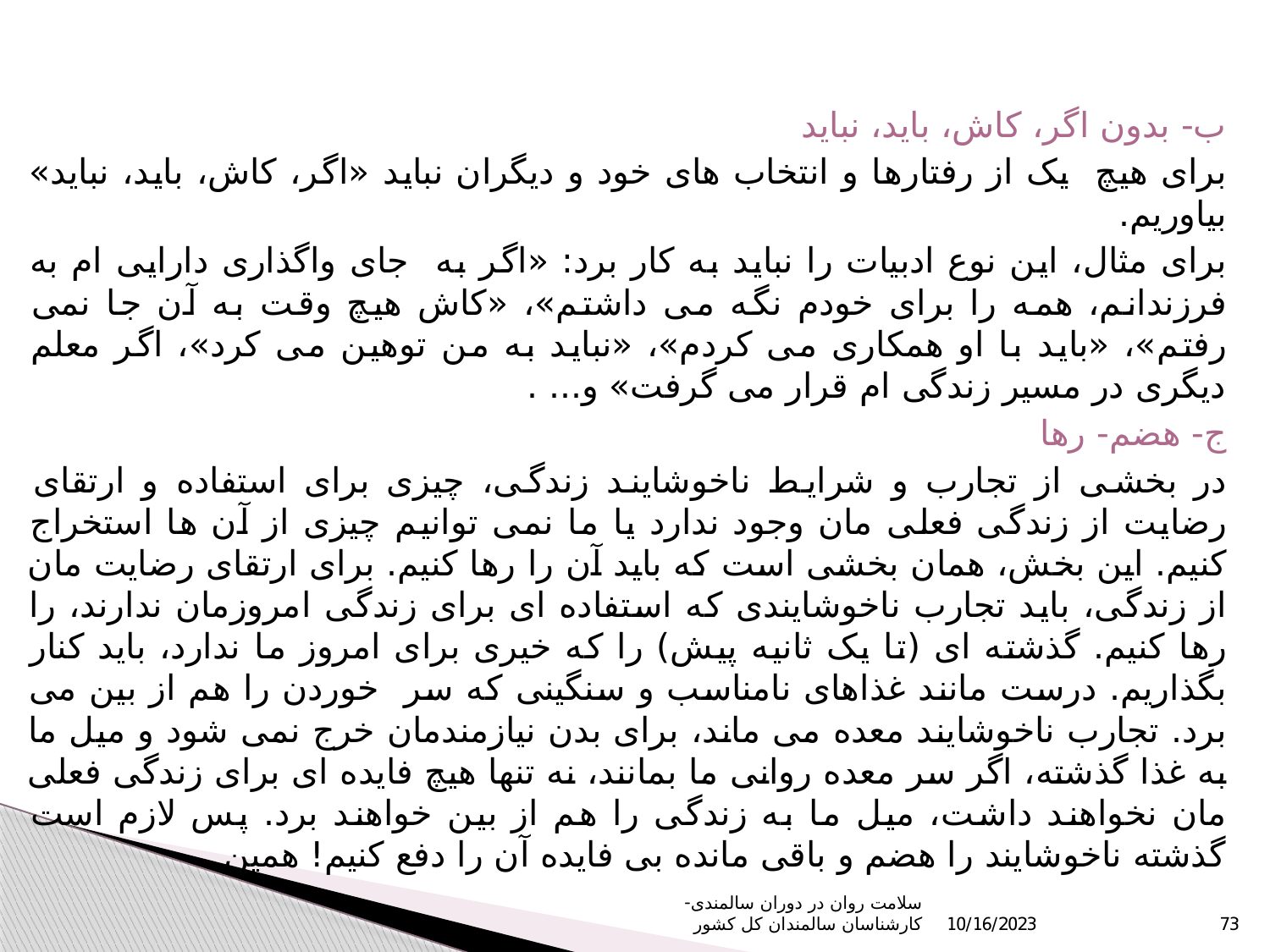

ب- بدون اگر، کاش، باید، نباید
برای هیچ  یک از رفتارها و انتخاب های خود و دیگران نباید «اگر، کاش، باید، نباید» بیاوریم.
برای مثال، این نوع ادبیات را نباید به کار برد: «اگر به  جای واگذاری دارایی ام به فرزندانم، همه را برای خودم نگه می داشتم»، «کاش هیچ وقت به آن جا نمی رفتم»، «باید با او همکاری می کردم»، «نباید به من توهین می کرد»، اگر معلم دیگری در مسیر زندگی ام قرار می گرفت» و... .
ج- هضم- رها
در بخشی از تجارب و شرایط ناخوشایند زندگی، چیزی برای استفاده و ارتقای رضایت از زندگی فعلی مان وجود ندارد یا ما نمی توانیم چیزی از آن ها استخراج کنیم. این بخش، همان بخشی است که باید آن را رها کنیم. برای ارتقای رضایت مان از زندگی، باید تجارب ناخوشایندی که استفاده ای برای زندگی امروزمان ندارند، را رها کنیم. گذشته ای (تا یک ثانیه پیش) را که خیری برای امروز ما ندارد، باید کنار بگذاریم. درست مانند غذاهای نامناسب و سنگینی که سر  خوردن را هم از بین می برد. تجارب ناخوشایند معده می ماند، برای بدن نیازمندمان خرج نمی شود و میل ما به غذا گذشته، اگر سر معده روانی ما بمانند، نه تنها هیچ فایده ای برای زندگی فعلی مان نخواهند داشت، میل ما به زندگی را هم از بین خواهند برد. پس لازم است گذشته ناخوشایند را هضم و باقی مانده بی فایده آن را دفع کنیم! همین
سلامت روان در دوران سالمندی- کارشناسان سالمندان کل کشور
10/16/2023
73